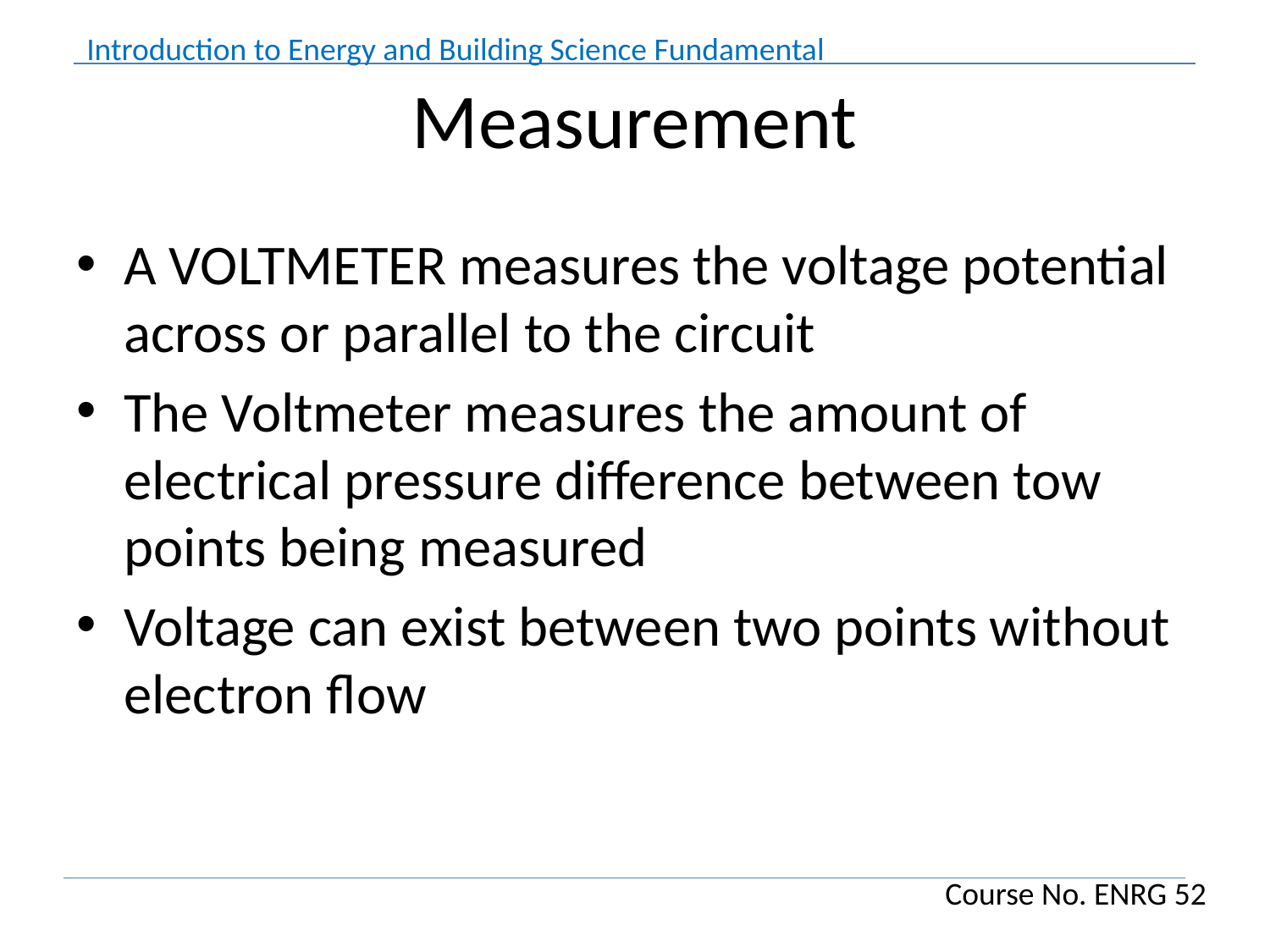

# Measurement
A VOLTMETER measures the voltage potential across or parallel to the circuit
The Voltmeter measures the amount of electrical pressure difference between tow points being measured
Voltage can exist between two points without electron flow